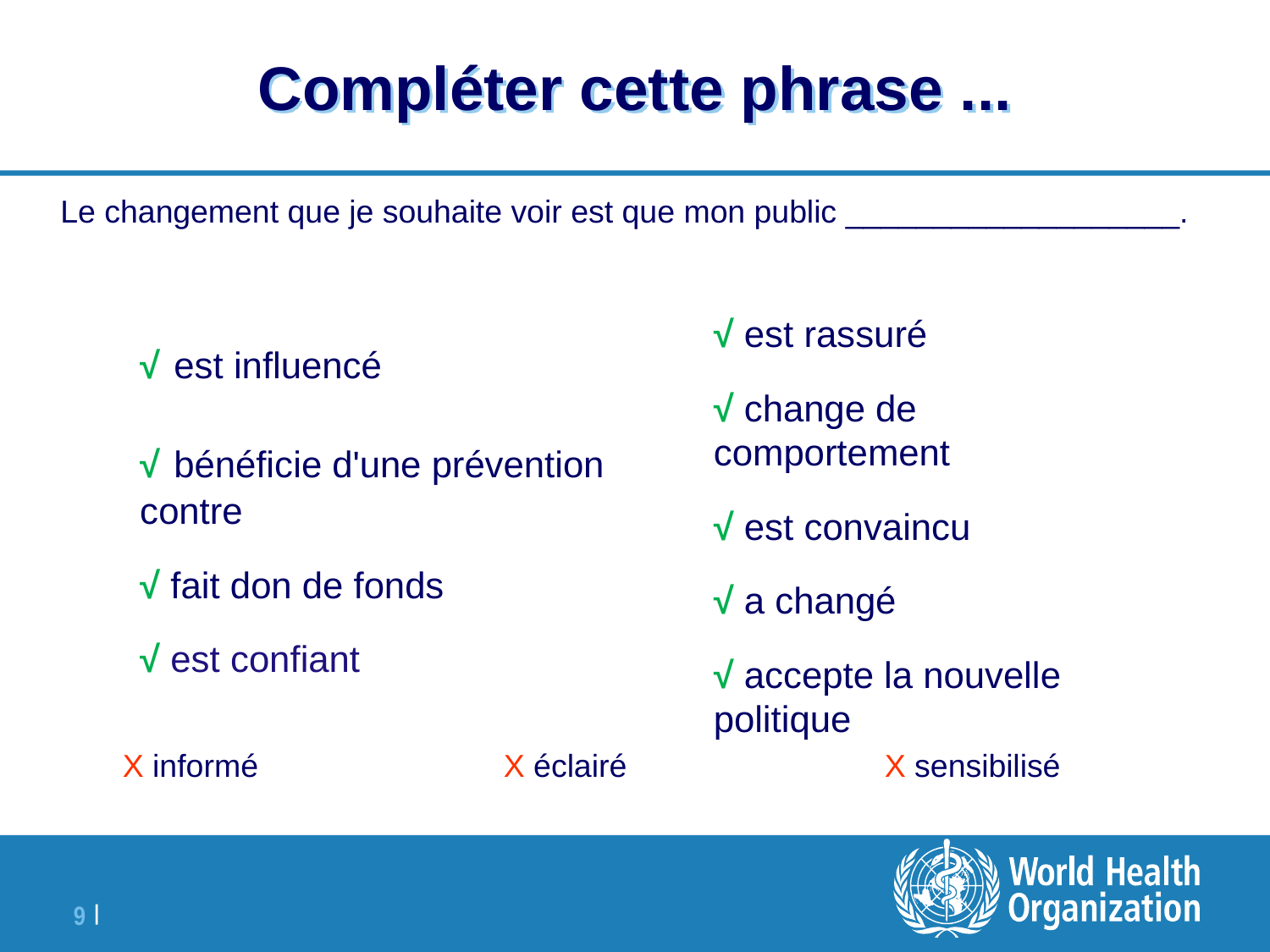

Compléter cette phrase ...
Le changement que je souhaite voir est que mon public ___________________.

√ est rassuré
√ change de comportement
√ est convaincu
√ a changé
√ accepte la nouvelle politique

√ est influencé
√ bénéficie d'une prévention contre
√ fait don de fonds
√ est confiant

	X informé 		X éclairé			X sensibilisé